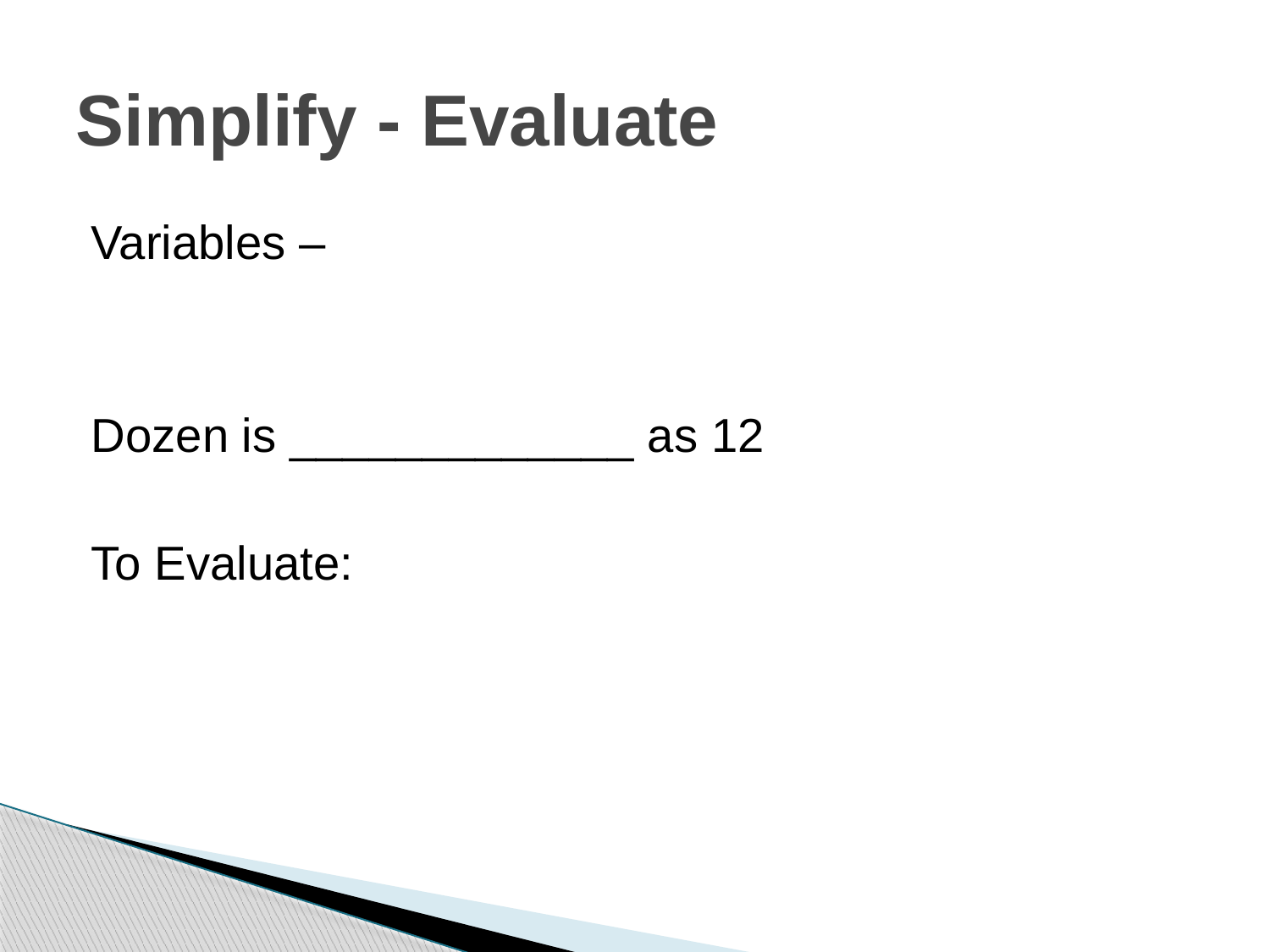

# Simplify - Evaluate
Variables –

Dozen is _____________ as 12

To Evaluate: